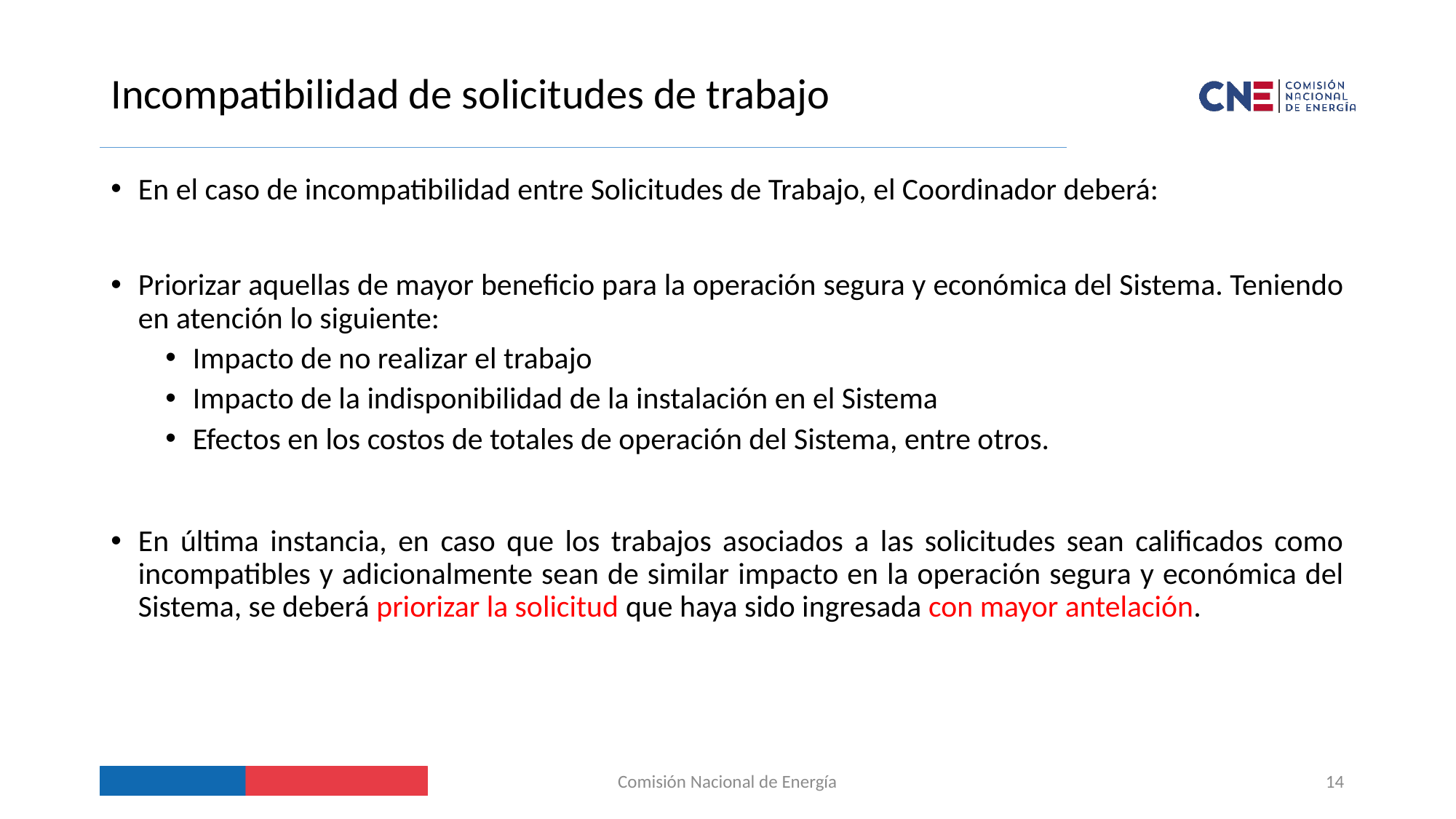

# Incompatibilidad de solicitudes de trabajo
En el caso de incompatibilidad entre Solicitudes de Trabajo, el Coordinador deberá:

Priorizar aquellas de mayor beneficio para la operación segura y económica del Sistema. Teniendo en atención lo siguiente:
Impacto de no realizar el trabajo
Impacto de la indisponibilidad de la instalación en el Sistema
Efectos en los costos de totales de operación del Sistema, entre otros.

En última instancia, en caso que los trabajos asociados a las solicitudes sean calificados como incompatibles y adicionalmente sean de similar impacto en la operación segura y económica del Sistema, se deberá priorizar la solicitud que haya sido ingresada con mayor antelación.

Comisión Nacional de Energía
14